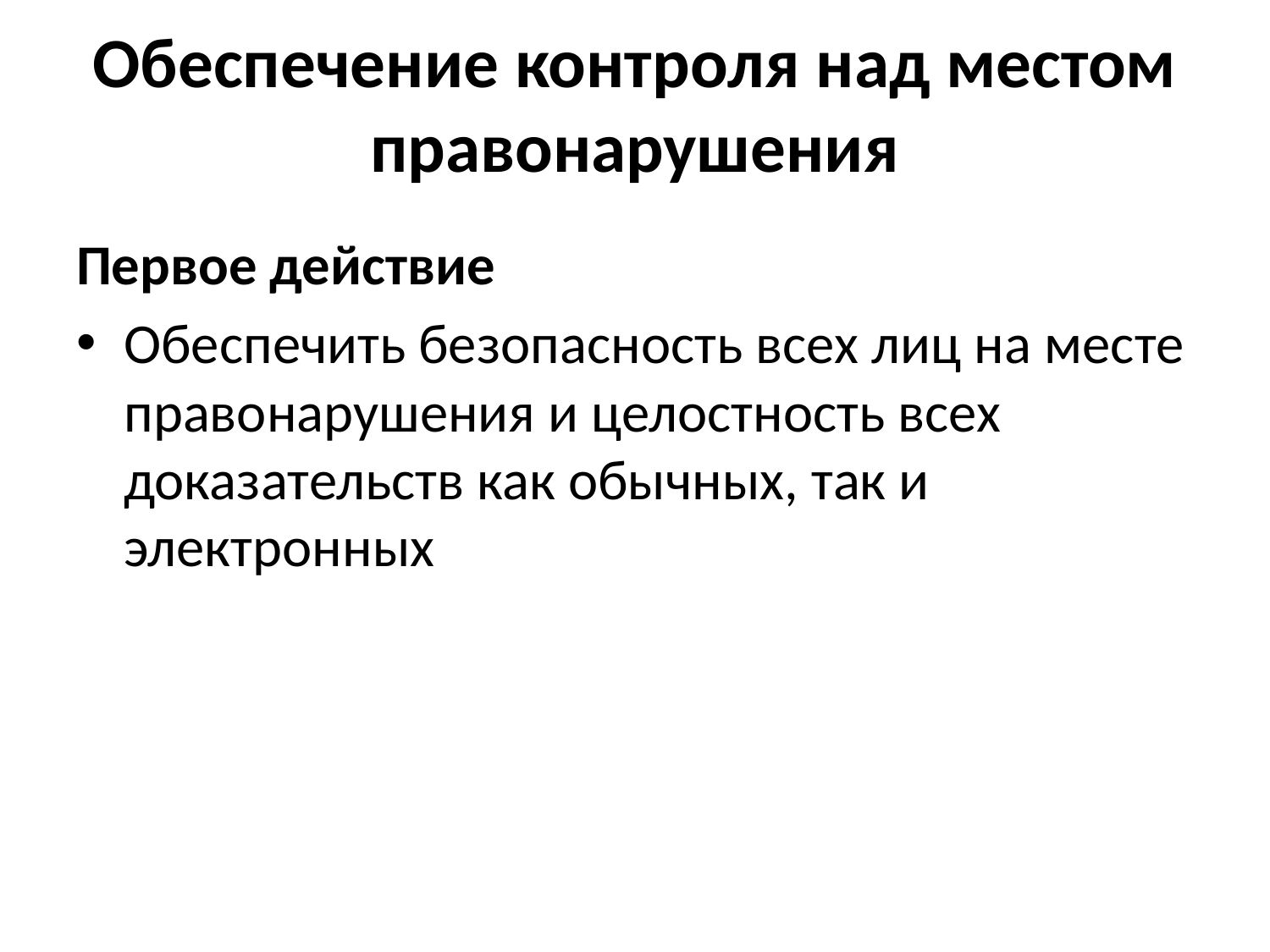

# Обеспечение контроля над местом правонарушения
Первое действие
Обеспечить безопасность всех лиц на месте правонарушения и целостность всех доказательств как обычных, так и электронных